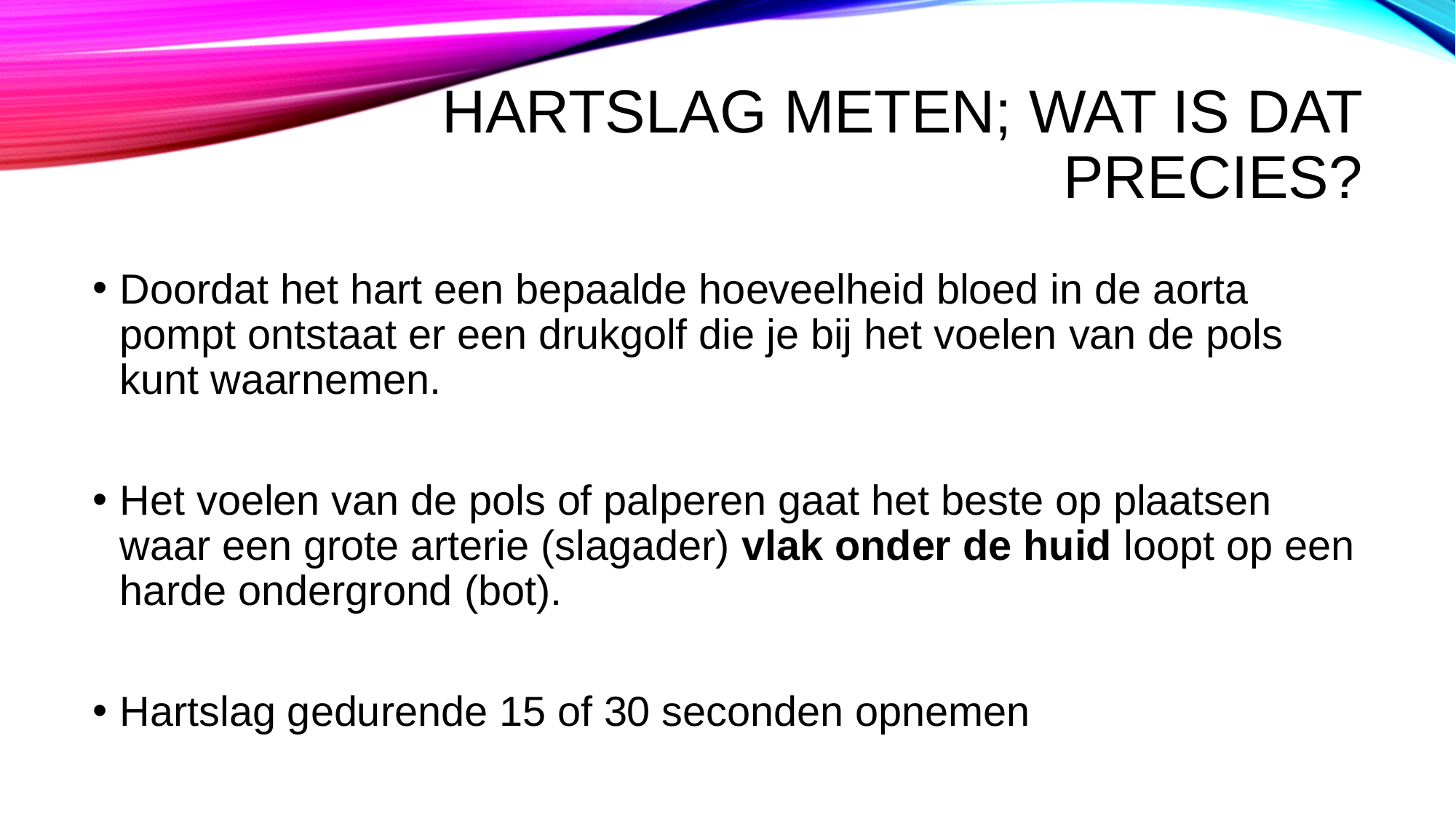

# Hartslag meten; wat is dat precies?
Doordat het hart een bepaalde hoeveelheid bloed in de aorta pompt ontstaat er een drukgolf die je bij het voelen van de pols kunt waarnemen.

Het voelen van de pols of palperen gaat het beste op plaatsen waar een grote arterie (slagader) vlak onder de huid loopt op een harde ondergrond (bot).

Hartslag gedurende 15 of 30 seconden opnemen